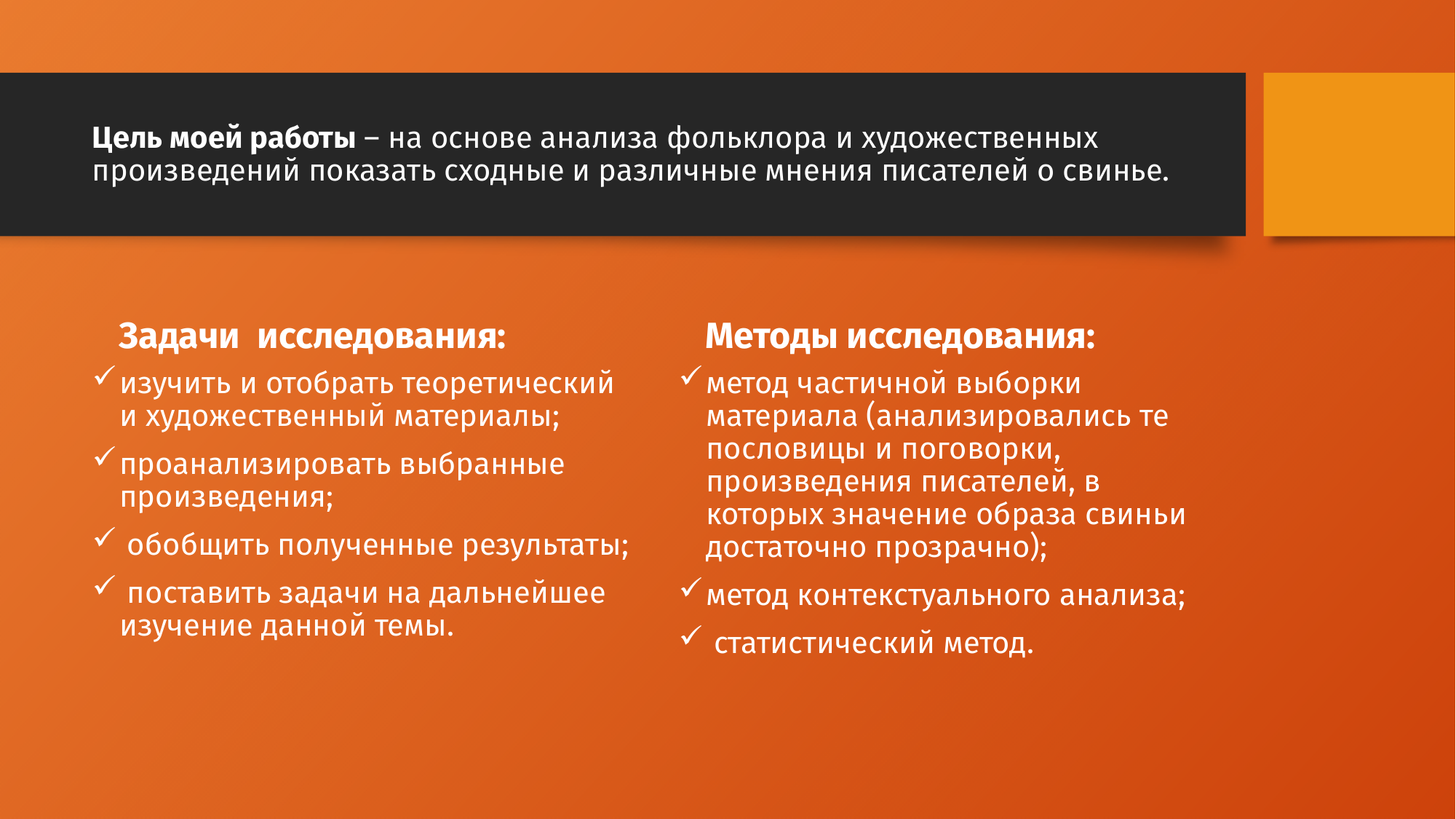

# Цель моей работы – на основе анализа фольклора и художественных произведений показать сходные и различные мнения писателей о свинье.
Задачи  исследования:
Методы исследования:
изучить и отобрать теоретический и художественный материалы;
проанализировать выбранные произведения;
 обобщить полученные результаты;
 поставить задачи на дальнейшее изучение данной темы.
метод частичной выборки материала (анализировались те пословицы и поговорки, произведения писателей, в которых значение образа свиньи достаточно прозрачно);
метод контекстуального анализа;
 статистический метод.